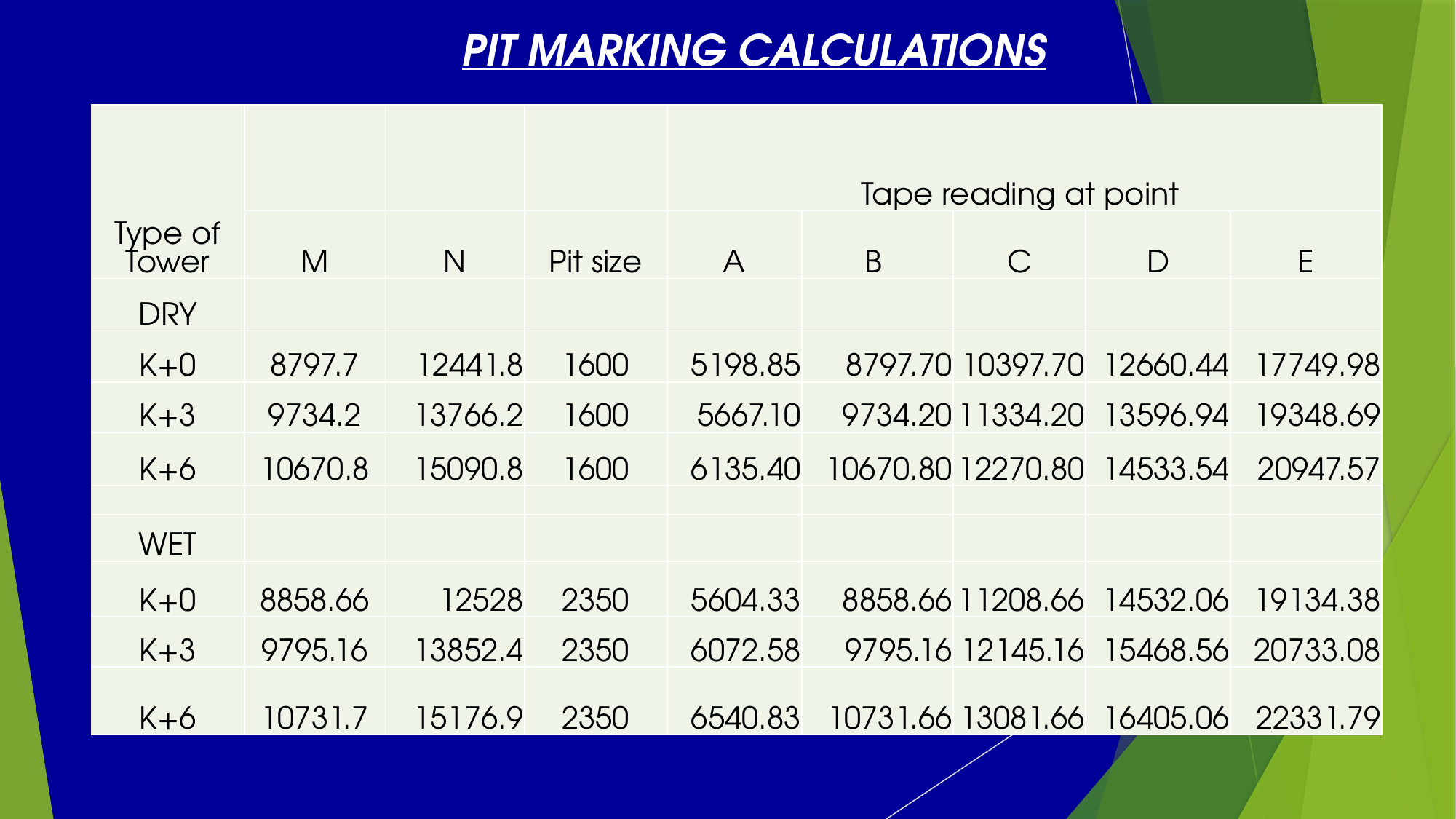

PIT MARKING CALCULATIONS
| Type of Tower |  |  |  | Tape reading at point |  |  |  |  |
| --- | --- | --- | --- | --- | --- | --- | --- | --- |
|  | M | N | Pit size | A | B | C | D | E |
| DRY |  |  |  |  |  |  |  |  |
| K+0 | 8797.7 | 12441.8 | 1600 | 5198.85 | 8797.70 | 10397.70 | 12660.44 | 17749.98 |
| K+3 | 9734.2 | 13766.2 | 1600 | 5667.10 | 9734.20 | 11334.20 | 13596.94 | 19348.69 |
| K+6 | 10670.8 | 15090.8 | 1600 | 6135.40 | 10670.80 | 12270.80 | 14533.54 | 20947.57 |
|  |  |  |  |  |  |  |  |  |
| WET |  |  |  |  |  |  |  |  |
| K+0 | 8858.66 | 12528 | 2350 | 5604.33 | 8858.66 | 11208.66 | 14532.06 | 19134.38 |
| K+3 | 9795.16 | 13852.4 | 2350 | 6072.58 | 9795.16 | 12145.16 | 15468.56 | 20733.08 |
| K+6 | 10731.7 | 15176.9 | 2350 | 6540.83 | 10731.66 | 13081.66 | 16405.06 | 22331.79 |